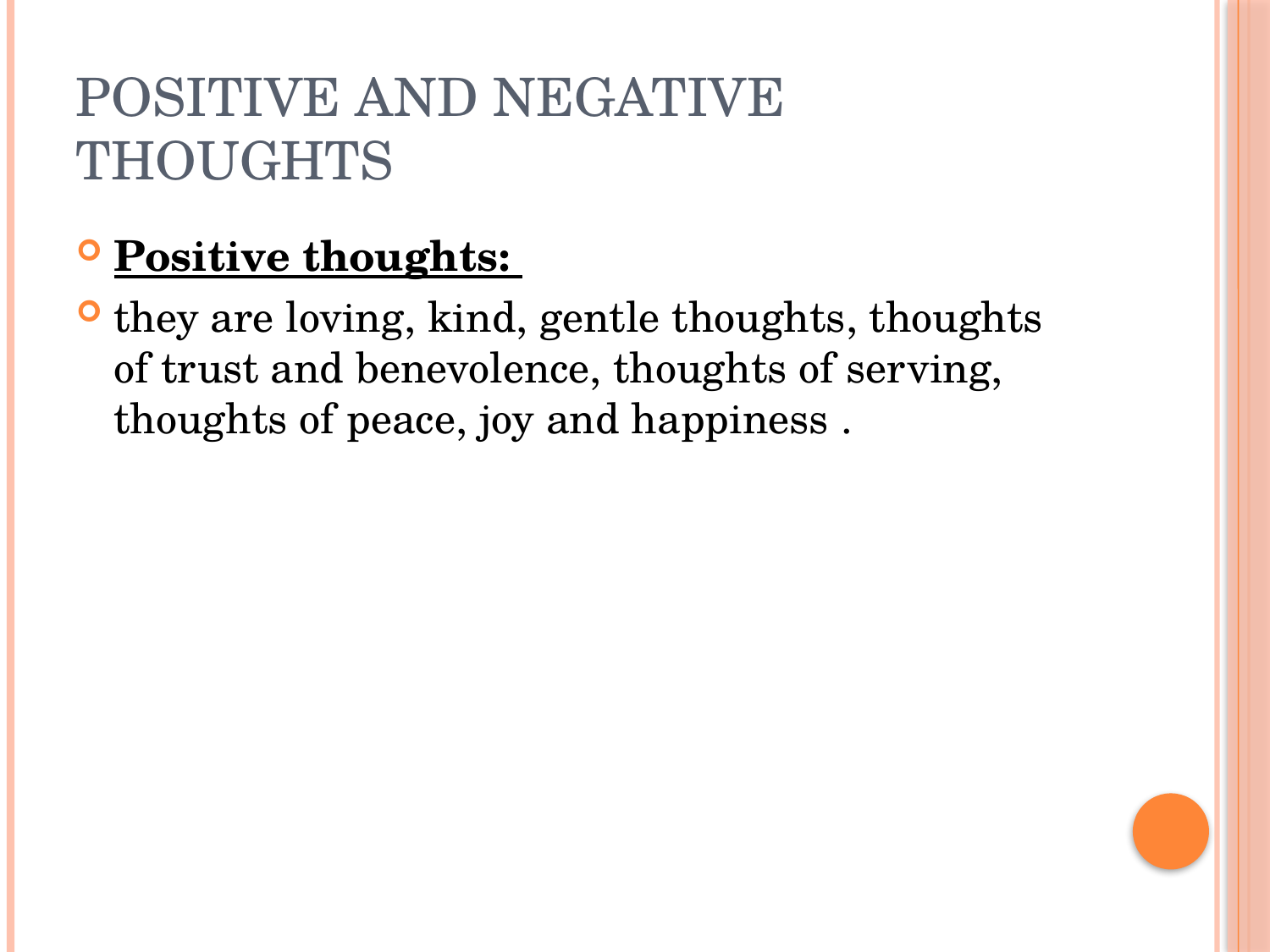

# Positive and Negative Thoughts
Positive thoughts:
they are loving, kind, gentle thoughts, thoughts of trust and benevolence, thoughts of serving, thoughts of peace, joy and happiness .